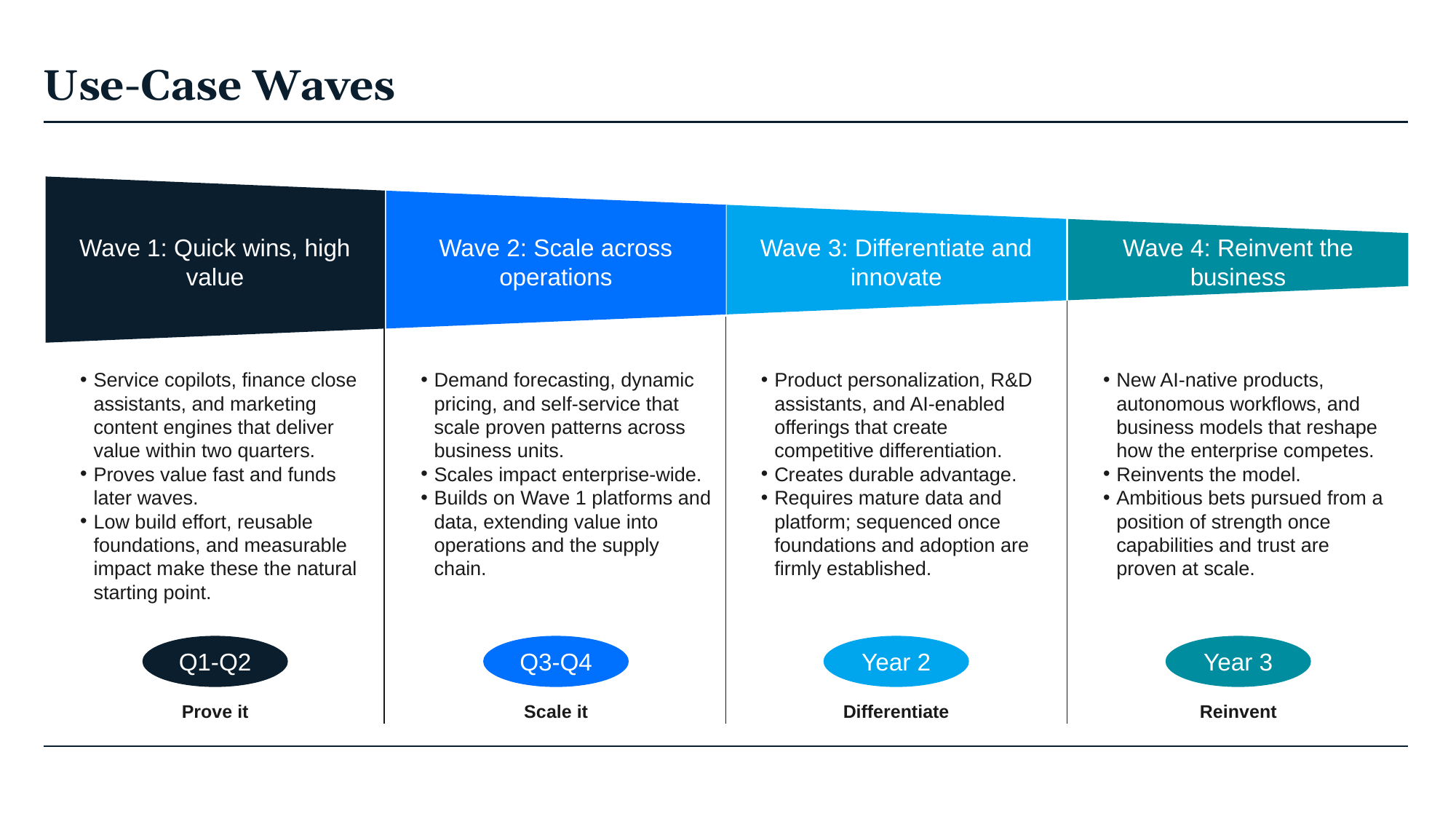

# Use-Case Waves
Wave 1: Quick wins, high value
Wave 2: Scale across operations
Wave 3: Differentiate and innovate
Wave 4: Reinvent the business
Service copilots, finance close assistants, and marketing content engines that deliver value within two quarters.
Proves value fast and funds later waves.
Low build effort, reusable foundations, and measurable impact make these the natural starting point.
Demand forecasting, dynamic pricing, and self-service that scale proven patterns across business units.
Scales impact enterprise-wide.
Builds on Wave 1 platforms and data, extending value into operations and the supply chain.
Product personalization, R&D assistants, and AI-enabled offerings that create competitive differentiation.
Creates durable advantage.
Requires mature data and platform; sequenced once foundations and adoption are firmly established.
New AI-native products, autonomous workflows, and business models that reshape how the enterprise competes.
Reinvents the model.
Ambitious bets pursued from a position of strength once capabilities and trust are proven at scale.
Q1-Q2
Q3-Q4
Year 2
Year 3
Prove it
Scale it
Differentiate
Reinvent